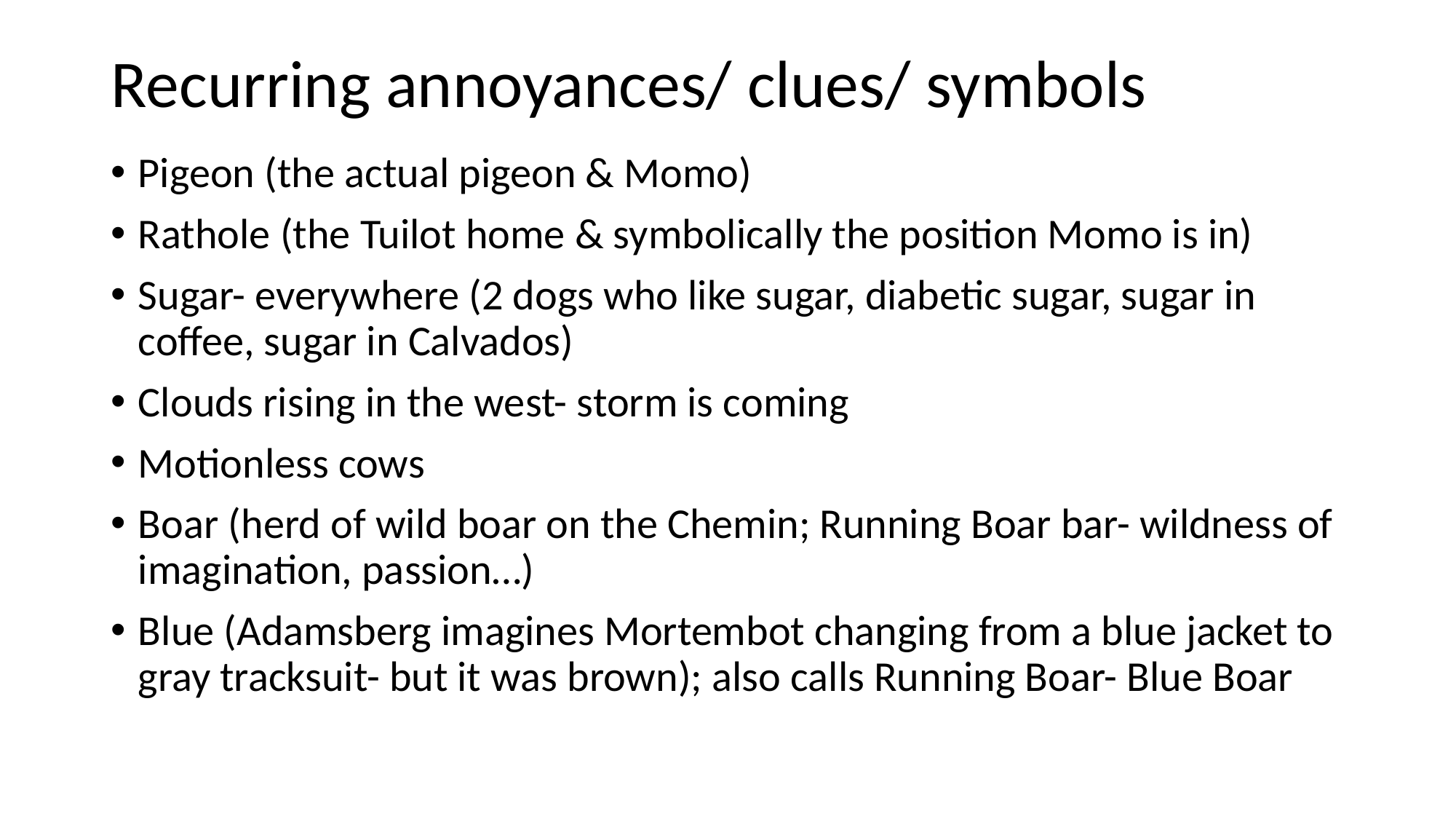

# Recurring annoyances/ clues/ symbols
Pigeon (the actual pigeon & Momo)
Rathole (the Tuilot home & symbolically the position Momo is in)
Sugar- everywhere (2 dogs who like sugar, diabetic sugar, sugar in coffee, sugar in Calvados)
Clouds rising in the west- storm is coming
Motionless cows
Boar (herd of wild boar on the Chemin; Running Boar bar- wildness of imagination, passion…)
Blue (Adamsberg imagines Mortembot changing from a blue jacket to gray tracksuit- but it was brown); also calls Running Boar- Blue Boar